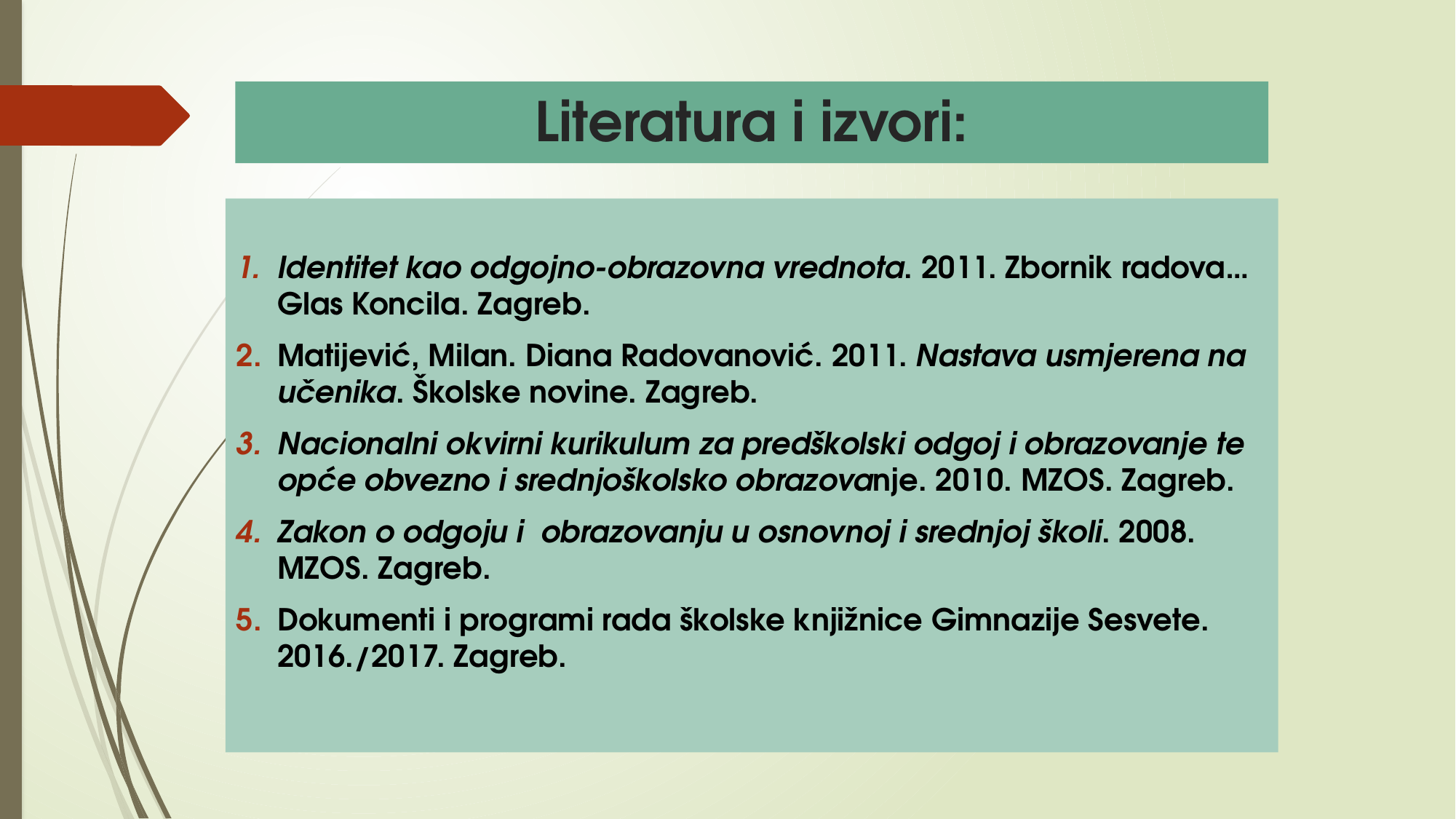

# Literatura i izvori:

Identitet kao odgojno-obrazovna vrednota. 2011. Zbornik radova… Glas Koncila. Zagreb.
Matijević, Milan. Diana Radovanović. 2011. Nastava usmjerena na učenika. Školske novine. Zagreb.
Nacionalni okvirni kurikulum za predškolski odgoj i obrazovanje te opće obvezno i srednjoškolsko obrazovanje. 2010. MZOS. Zagreb.
Zakon o odgoju i  obrazovanju u osnovnoj i srednjoj školi. 2008. MZOS. Zagreb.
Dokumenti i programi rada školske knjižnice Gimnazije Sesvete. 2016./2017. Zagreb.